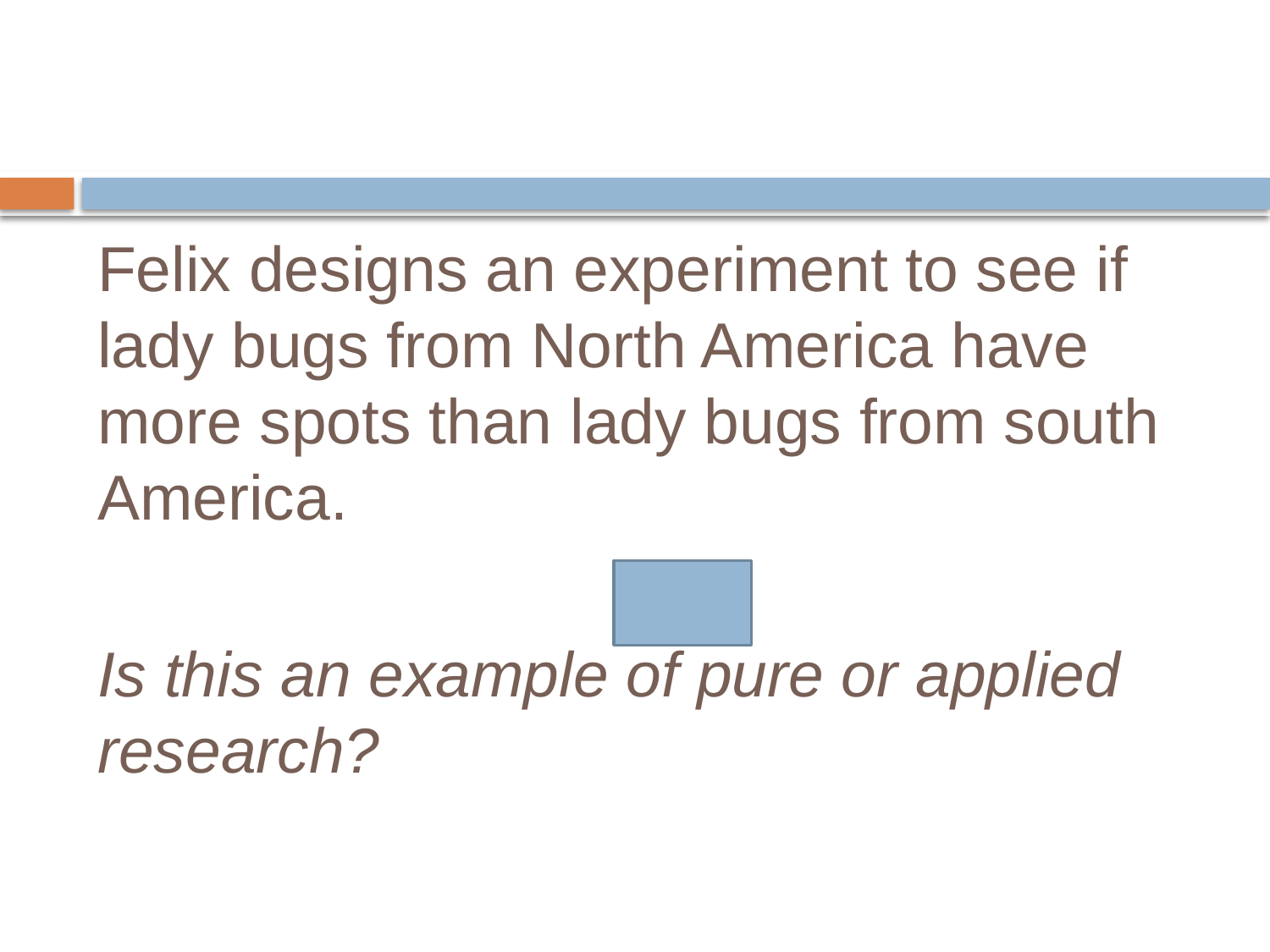

#
Felix designs an experiment to see if lady bugs from North America have more spots than lady bugs from south America.

Is this an example of pure or applied research?